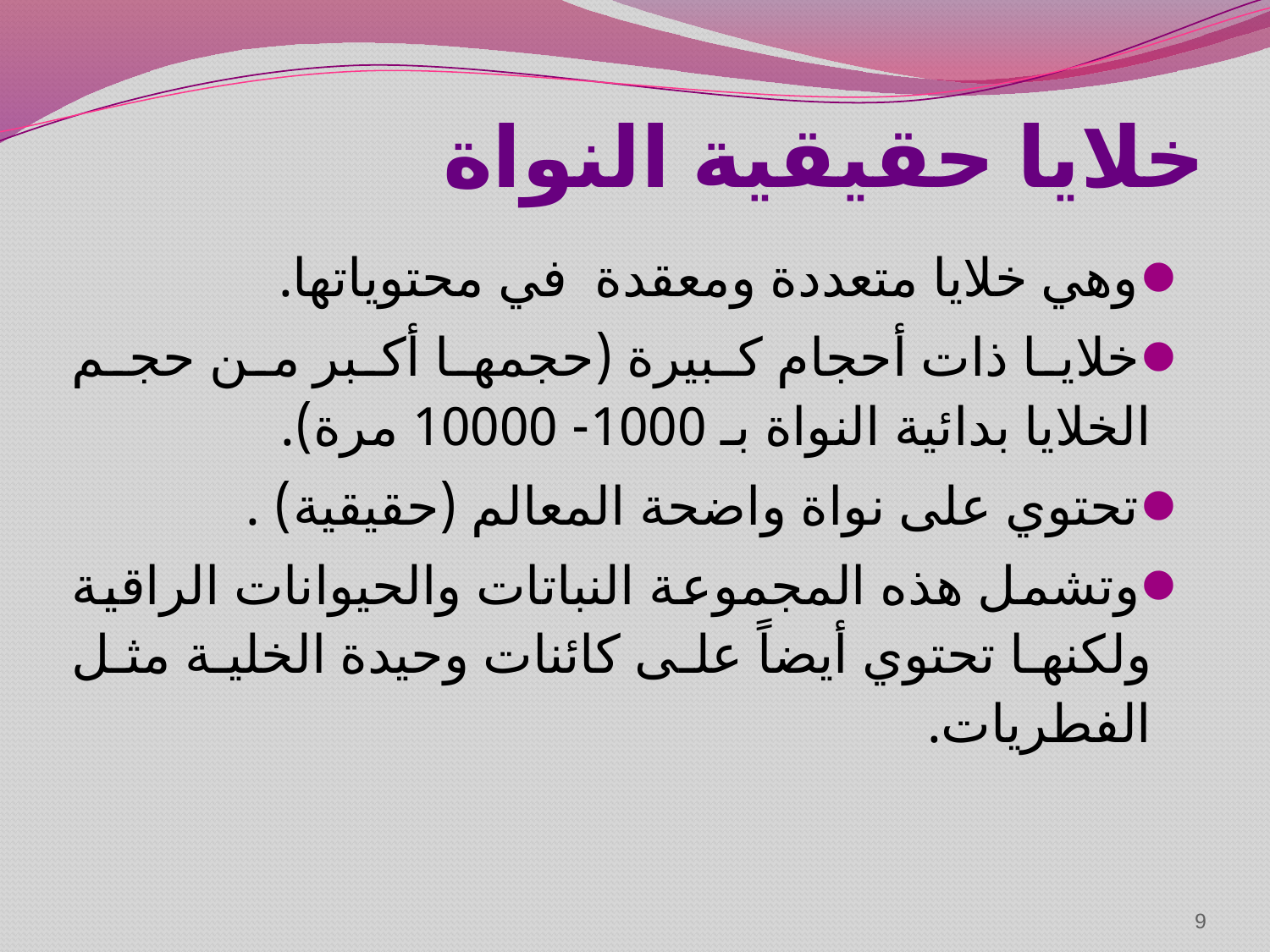

# خلايا حقيقية النواة
وهي خلايا متعددة ومعقدة  في محتوياتها.
خلايا ذات أحجام كبيرة (حجمها أكبر من حجم الخلايا بدائية النواة بـ 1000- 10000 مرة).
تحتوي على نواة واضحة المعالم (حقيقية) .
وتشمل هذه المجموعة النباتات والحيوانات الراقية ولكنها تحتوي أيضاً على كائنات وحيدة الخلية مثل الفطريات.
9